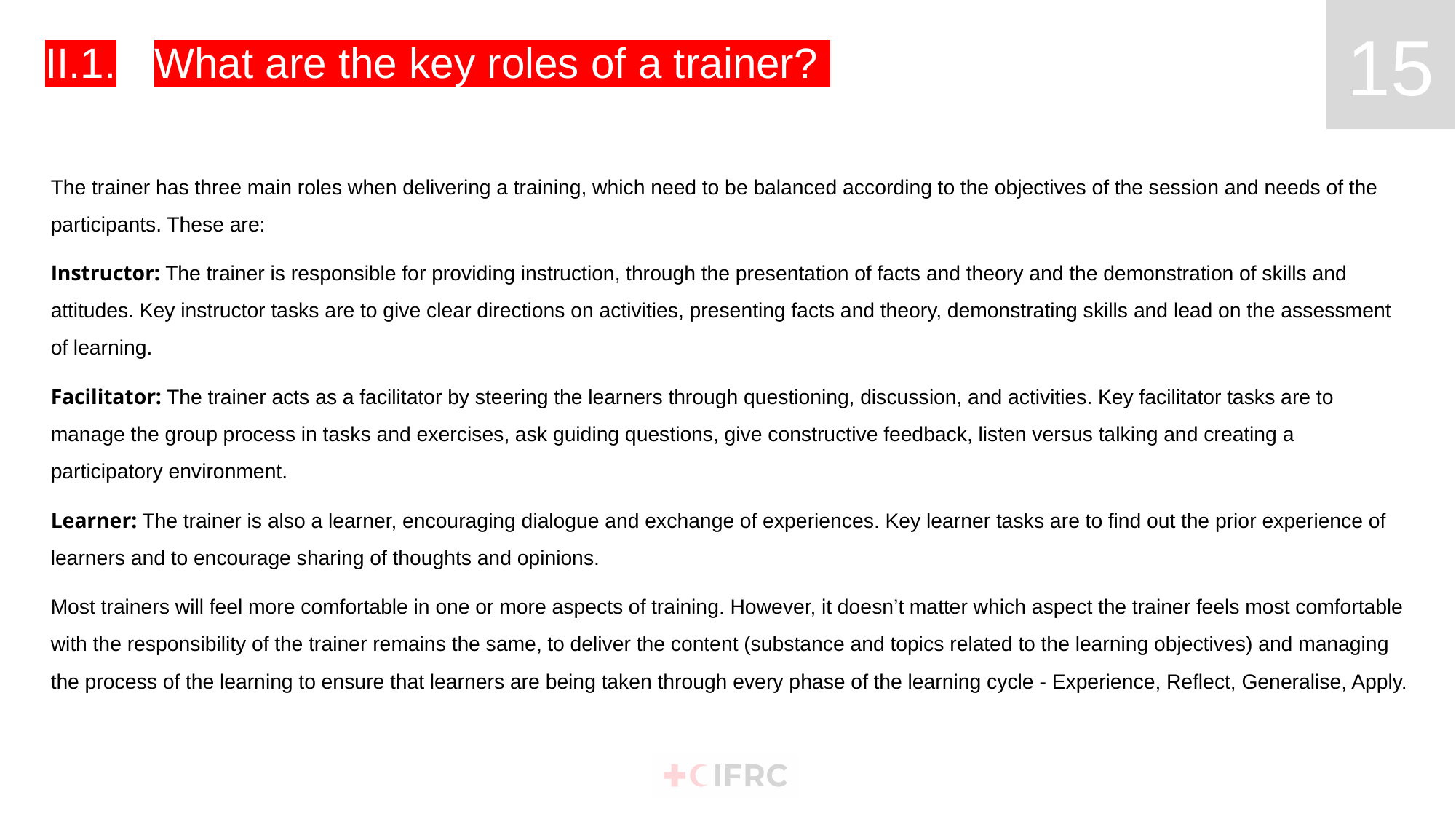

# II.1.	What are the key roles of a trainer?
The trainer has three main roles when delivering a training, which need to be balanced according to the objectives of the session and needs of the participants. These are:
Instructor: The trainer is responsible for providing instruction, through the presentation of facts and theory and the demonstration of skills and attitudes. Key instructor tasks are to give clear directions on activities, presenting facts and theory, demonstrating skills and lead on the assessment of learning.
Facilitator: The trainer acts as a facilitator by steering the learners through questioning, discussion, and activities. Key facilitator tasks are to manage the group process in tasks and exercises, ask guiding questions, give constructive feedback, listen versus talking and creating a participatory environment.
Learner: The trainer is also a learner, encouraging dialogue and exchange of experiences. Key learner tasks are to find out the prior experience of learners and to encourage sharing of thoughts and opinions.
Most trainers will feel more comfortable in one or more aspects of training. However, it doesn’t matter which aspect the trainer feels most comfortable with the responsibility of the trainer remains the same, to deliver the content (substance and topics related to the learning objectives) and managing the process of the learning to ensure that learners are being taken through every phase of the learning cycle - Experience, Reflect, Generalise, Apply.